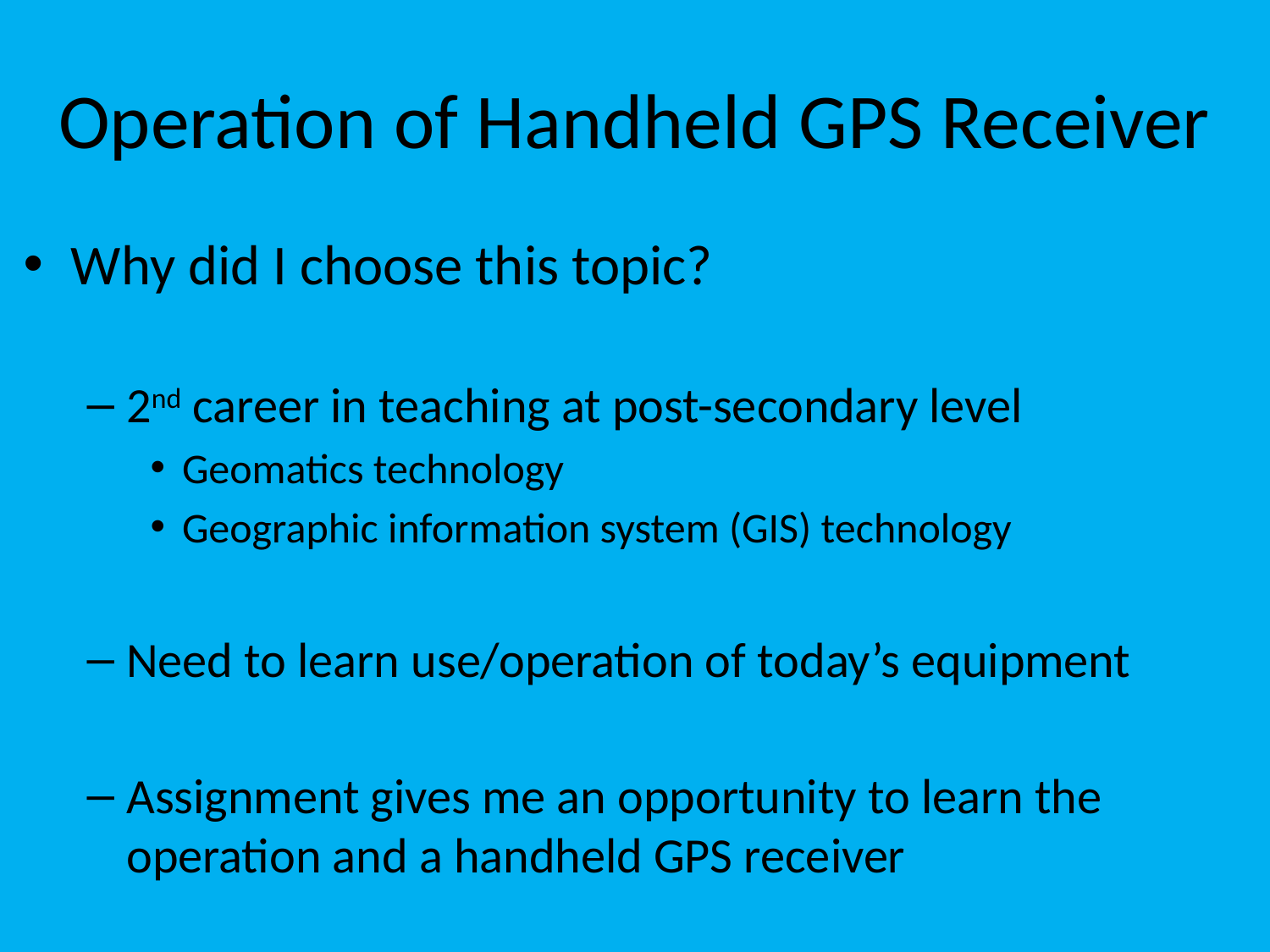

# Operation of Handheld GPS Receiver
Why did I choose this topic?

2nd career in teaching at post-secondary level
Geomatics technology
Geographic information system (GIS) technology

Need to learn use/operation of today’s equipment

Assignment gives me an opportunity to learn the operation and a handheld GPS receiver